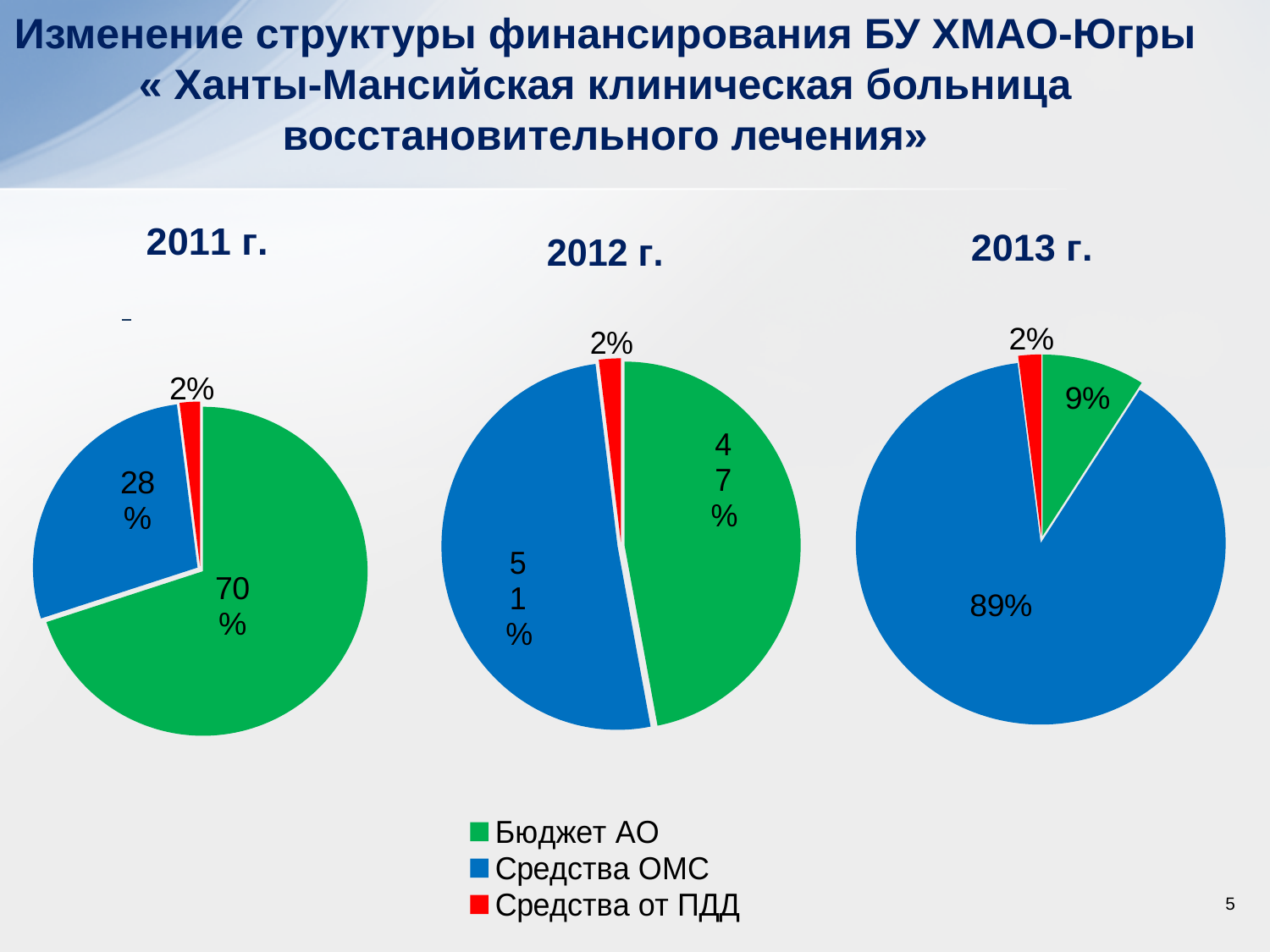

Изменение структуры финансирования БУ ХМАО-Югры
« Ханты-Мансийская клиническая больница восстановительного лечения»

### Chart: 2011 г.

| Category | 2011 г. |
|---|---|
| Бюджет АО | 0.7000000000000003 |
| Средства ОМС | 0.2800000000000001 |
| Средства от ПДД | 0.020000000000000014 |

### Chart: 2012 г.

| Category | 2012 |
|---|---|
| Бюджет АО | 0.4700000000000001 |
| Средства ОМС | 0.51 |
| Средства от ПДД | 0.02000000000000001 |

### Chart: 2013 г.

| Category | 2013 |
|---|---|
| Бюджет АО | 0.09000000000000002 |
| Средства ОМС | 0.89 |
| Средства от ПДД | 0.02000000000000001 |

5